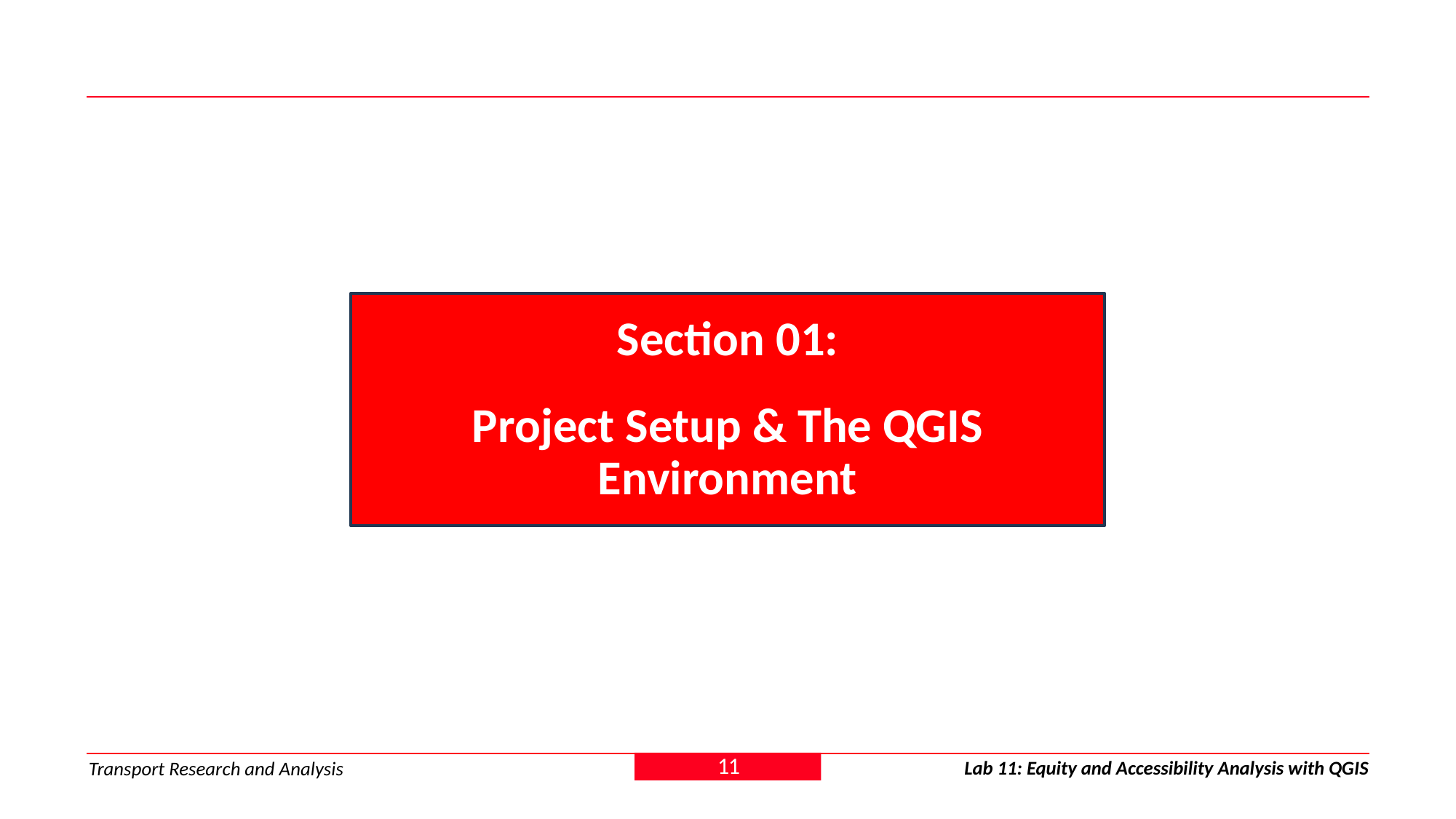

Section 01:
Project Setup & The QGIS Environment